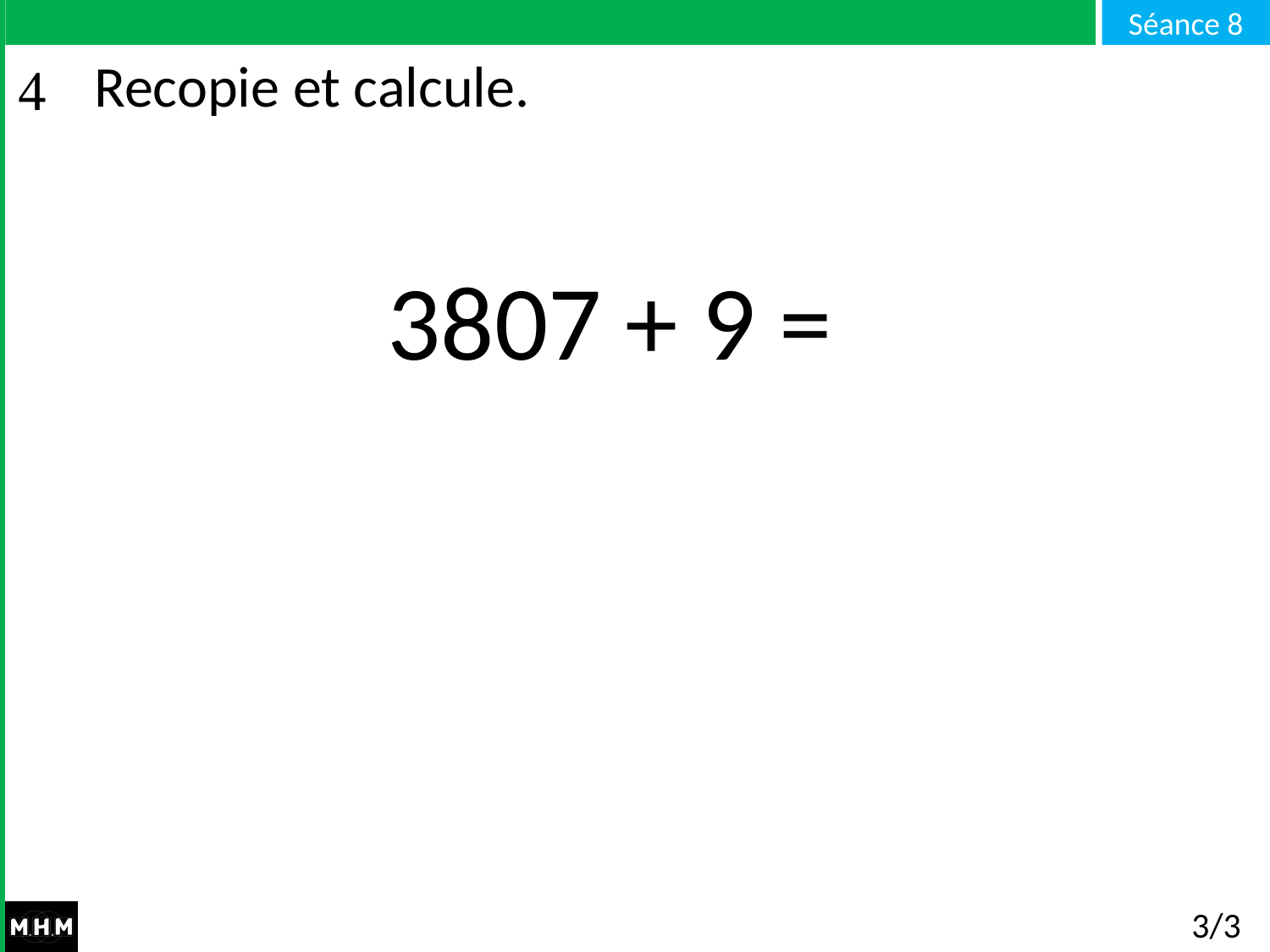

# Recopie et calcule.
3807 + 9 =
3/3